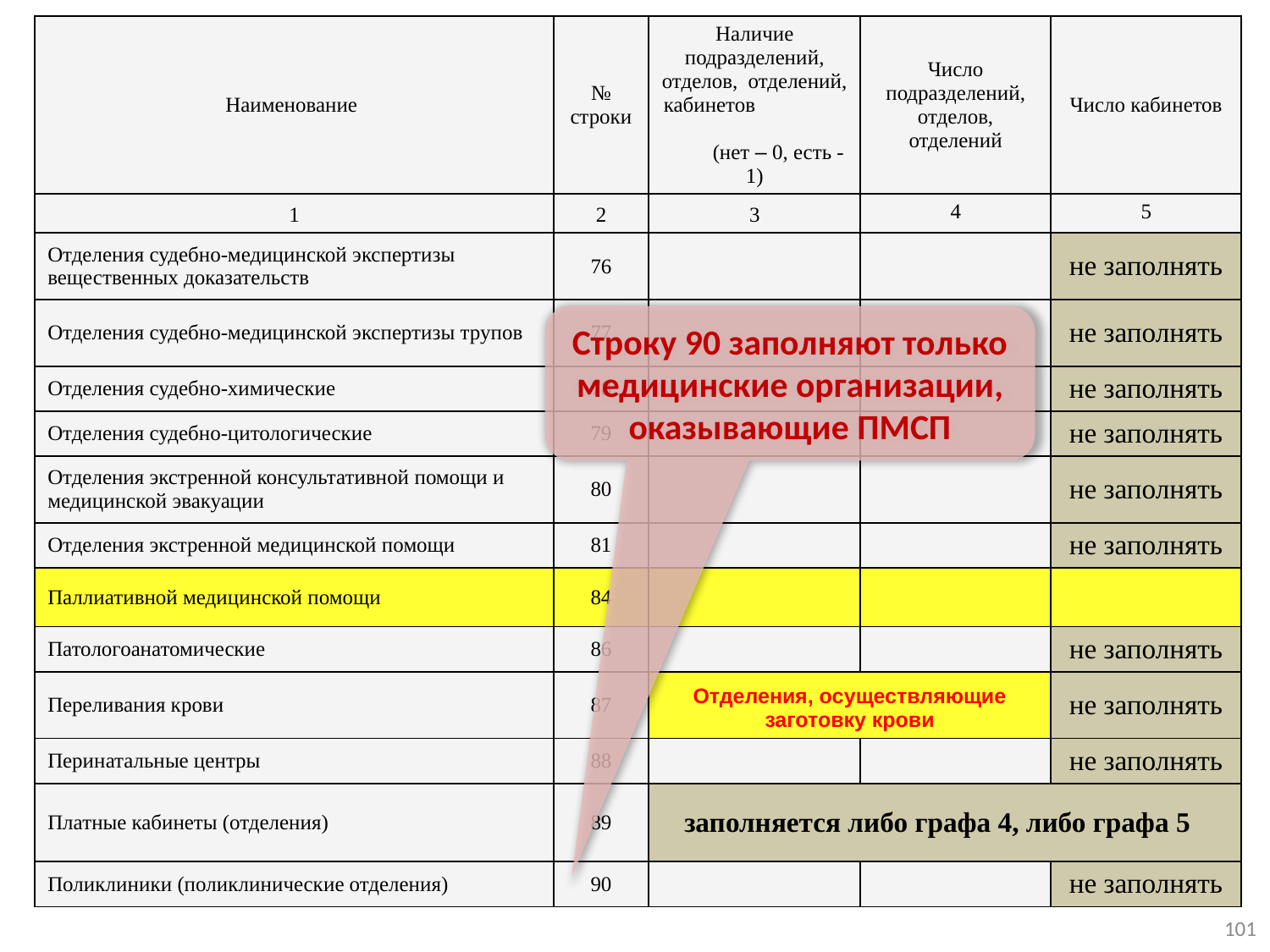

| Наименование | № строки | Наличие подразделений, отделов, отделений, кабинетов (нет – 0, есть - 1) | Число подразделений, отделов, отделений | Число кабинетов |
| --- | --- | --- | --- | --- |
| 1 | 2 | 3 | 4 | 5 |
| Отделения судебно-медицинской экспертизы вещественных доказательств | 76 |  |  | не заполнять |
| Отделения судебно-медицинской экспертизы трупов | 77 |  |  | не заполнять |
| Отделения судебно-химические | 78 |  |  | не заполнять |
| Отделения судебно-цитологические | 79 |  |  | не заполнять |
| Отделения экстренной консультативной помощи и медицинской эвакуации | 80 |  |  | не заполнять |
| Отделения экстренной медицинской помощи | 81 |  |  | не заполнять |
| Паллиативной медицинской помощи | 84 |  |  |  |
| Патологоанатомические | 86 |  |  | не заполнять |
| Переливания крови | 87 | Отделения, осуществляющие заготовку крови |  | не заполнять |
| Перинатальные центры | 88 |  |  | не заполнять |
| Платные кабинеты (отделения) | 89 | заполняется либо графа 4, либо графа 5 |  |  |
| Поликлиники (поликлинические отделения) | 90 |  |  | не заполнять |
Строку 90 заполняют только медицинские организации, оказывающие ПМСП
101